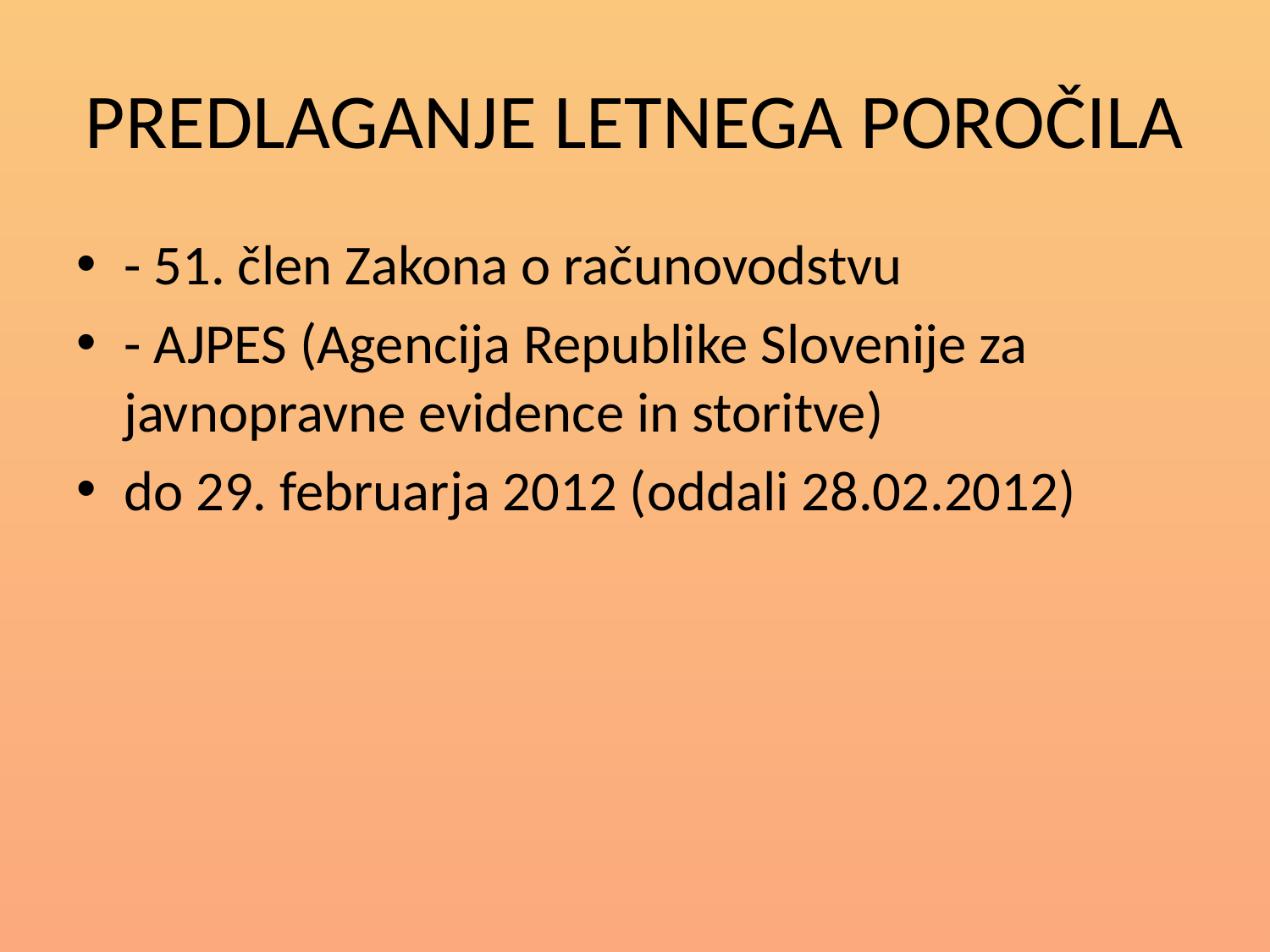

# PREDLAGANJE LETNEGA POROČILA
- 51. člen Zakona o računovodstvu
- AJPES (Agencija Republike Slovenije za javnopravne evidence in storitve)
do 29. februarja 2012 (oddali 28.02.2012)